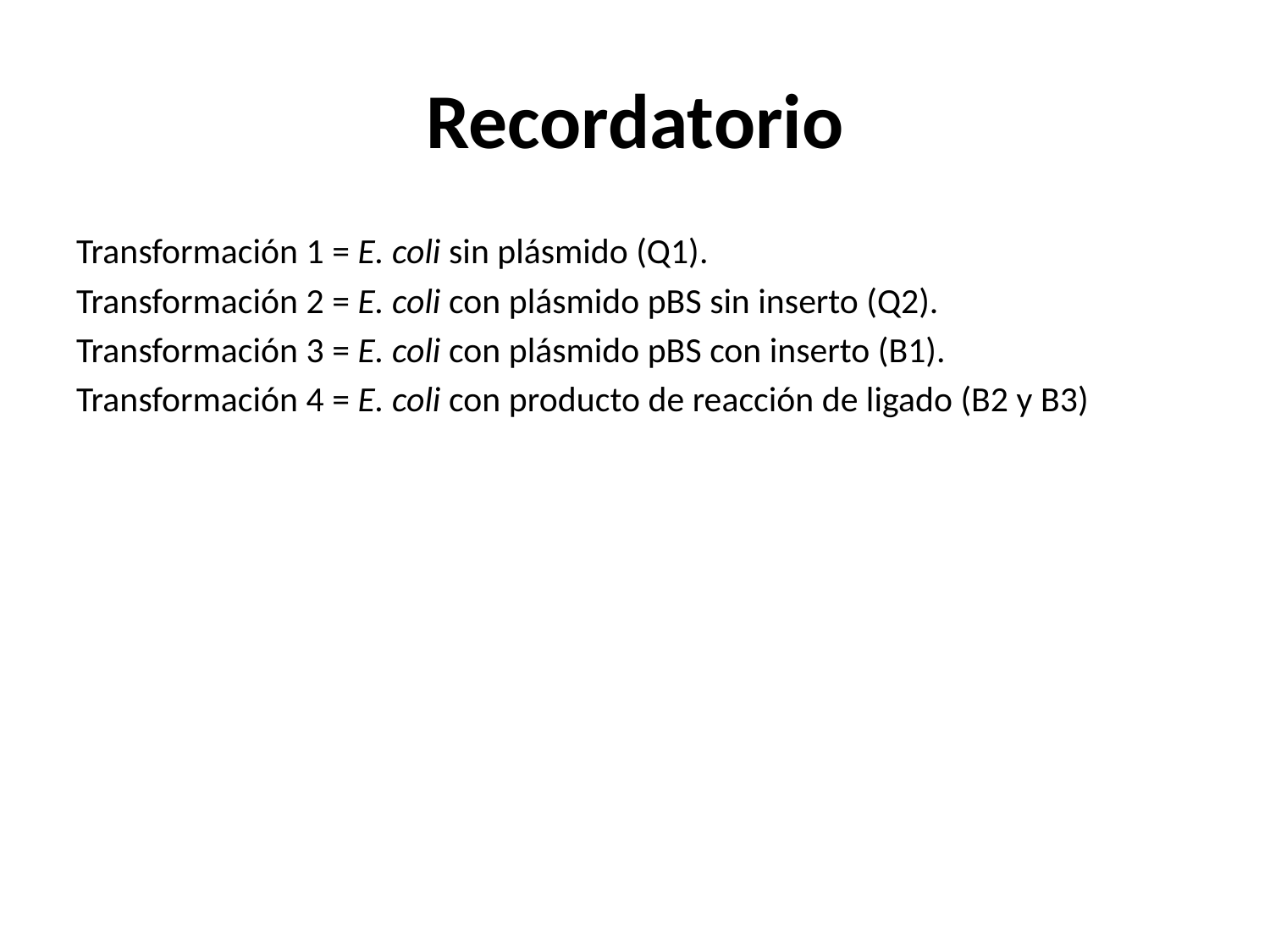

# Recordatorio
Transformación 1 = E. coli sin plásmido (Q1).
Transformación 2 = E. coli con plásmido pBS sin inserto (Q2).
Transformación 3 = E. coli con plásmido pBS con inserto (B1).
Transformación 4 = E. coli con producto de reacción de ligado (B2 y B3)